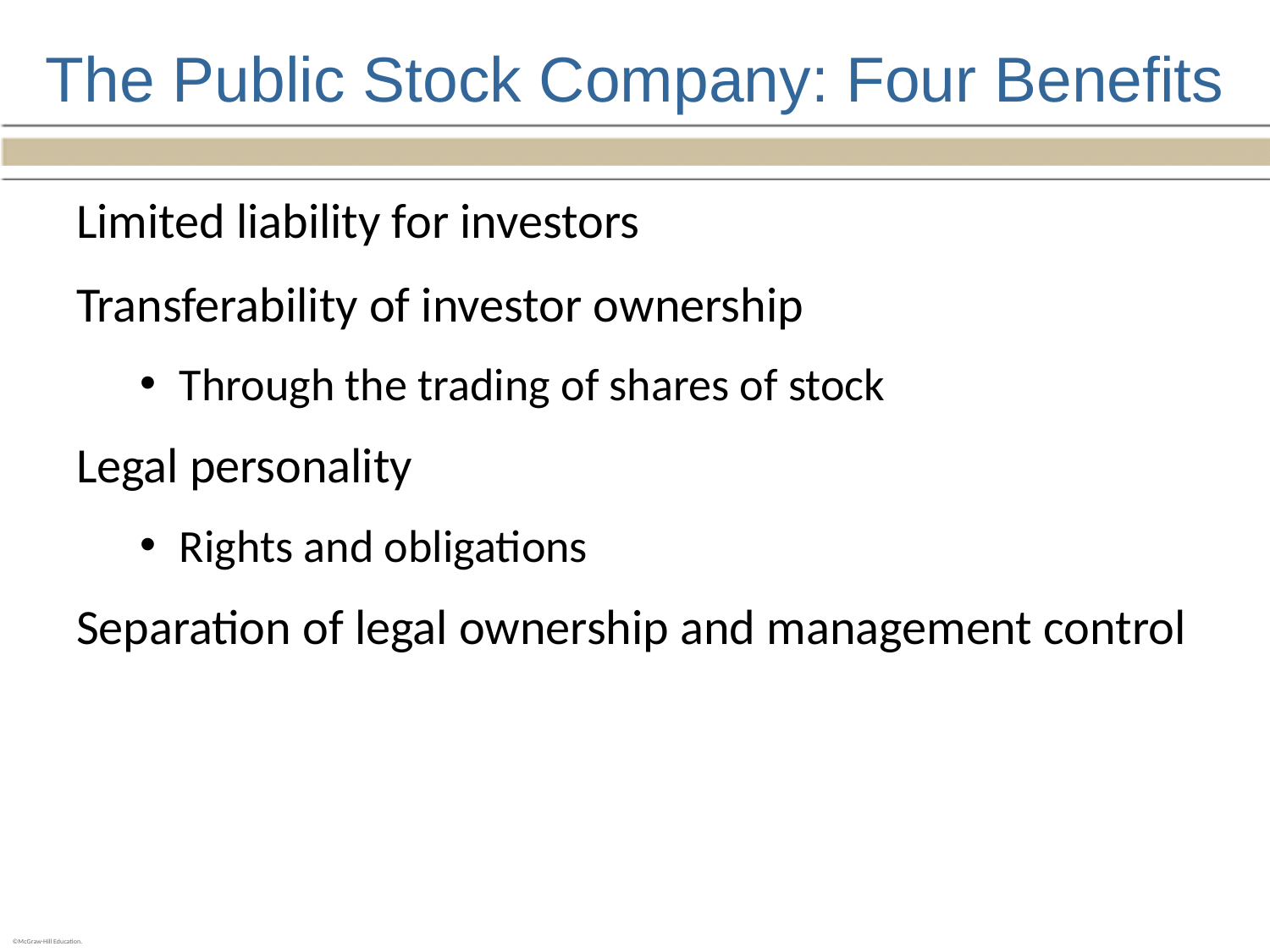

# The Public Stock Company: Four Benefits
Limited liability for investors
Transferability of investor ownership
Through the trading of shares of stock
Legal personality
Rights and obligations
Separation of legal ownership and management control